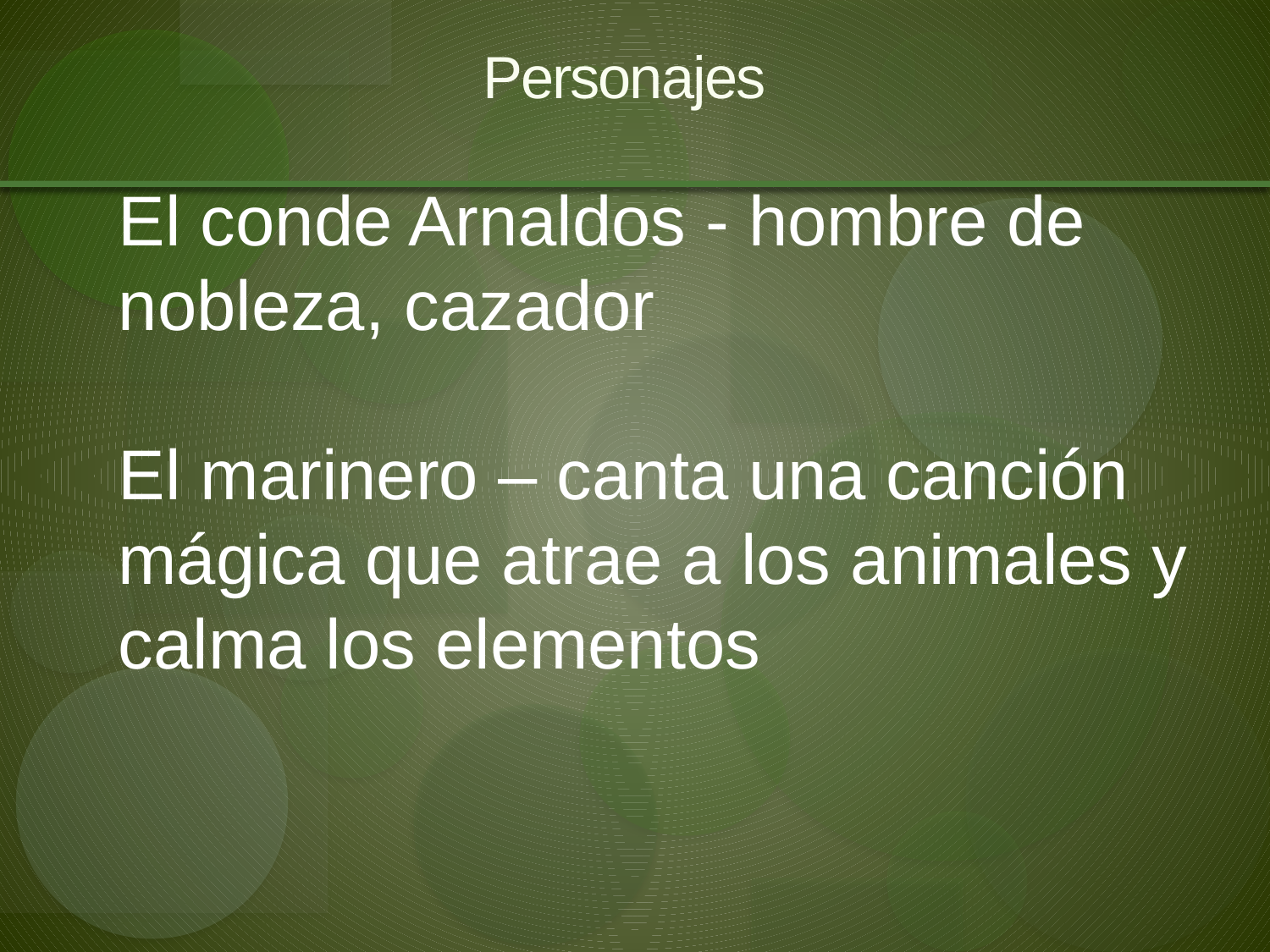

# Personajes
El conde Arnaldos - hombre de nobleza, cazador

El marinero – canta una canción mágica que atrae a los animales y calma los elementos